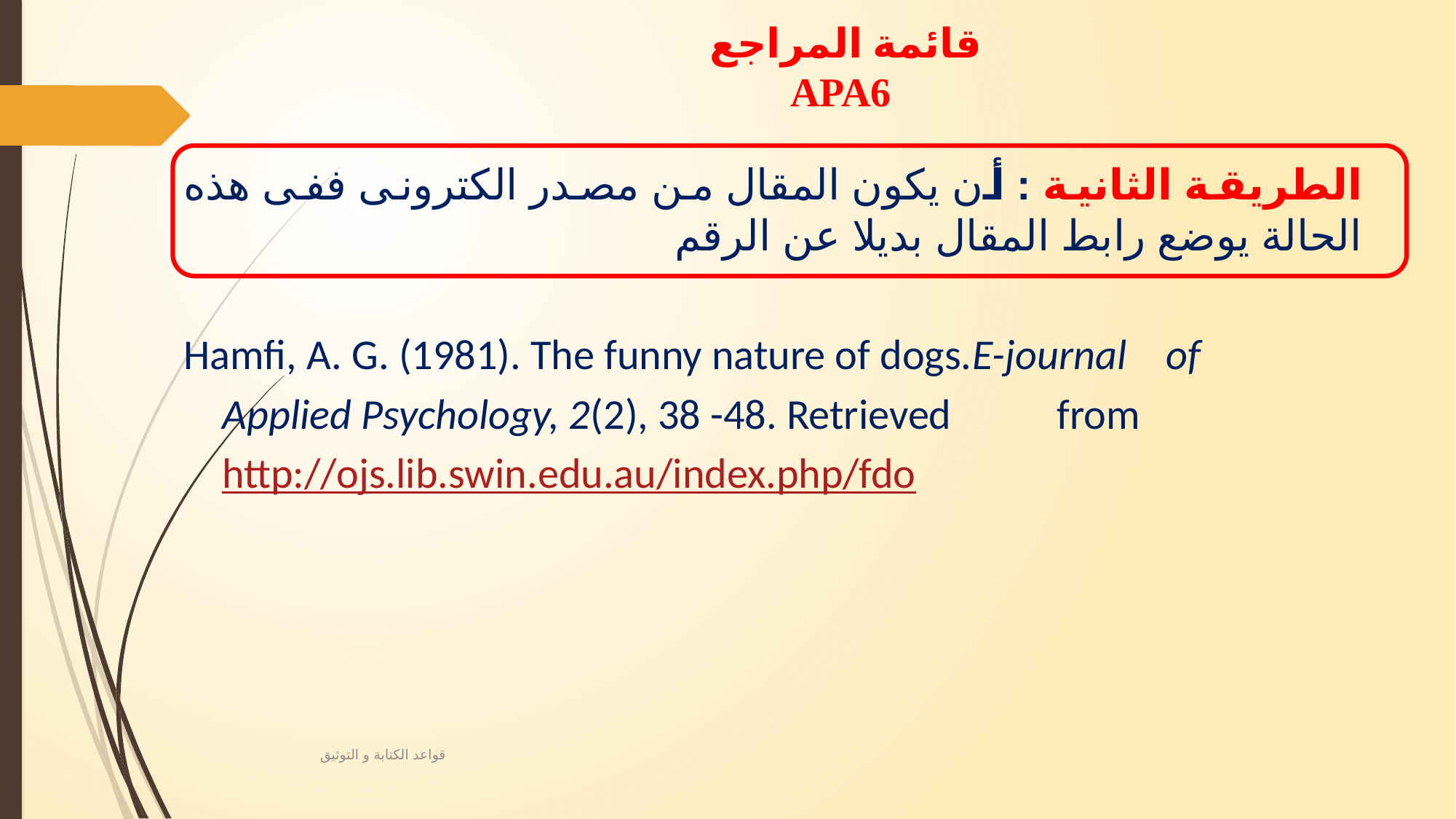

# قائمة المراجع APA6

الطريقة الثانية : أن يكون المقال من مصدر الكترونى ففى هذه الحالة يوضع رابط المقال بديلا عن الرقم

Hamfi, A. G. (1981). The funny nature of dogs.E-journal 	of
    Applied Psychology, 2(2), 38 -48. Retrieved 	from
    http://ojs.lib.swin.edu.au/index.php/fdo

قواعد الكتابة و التوثيق